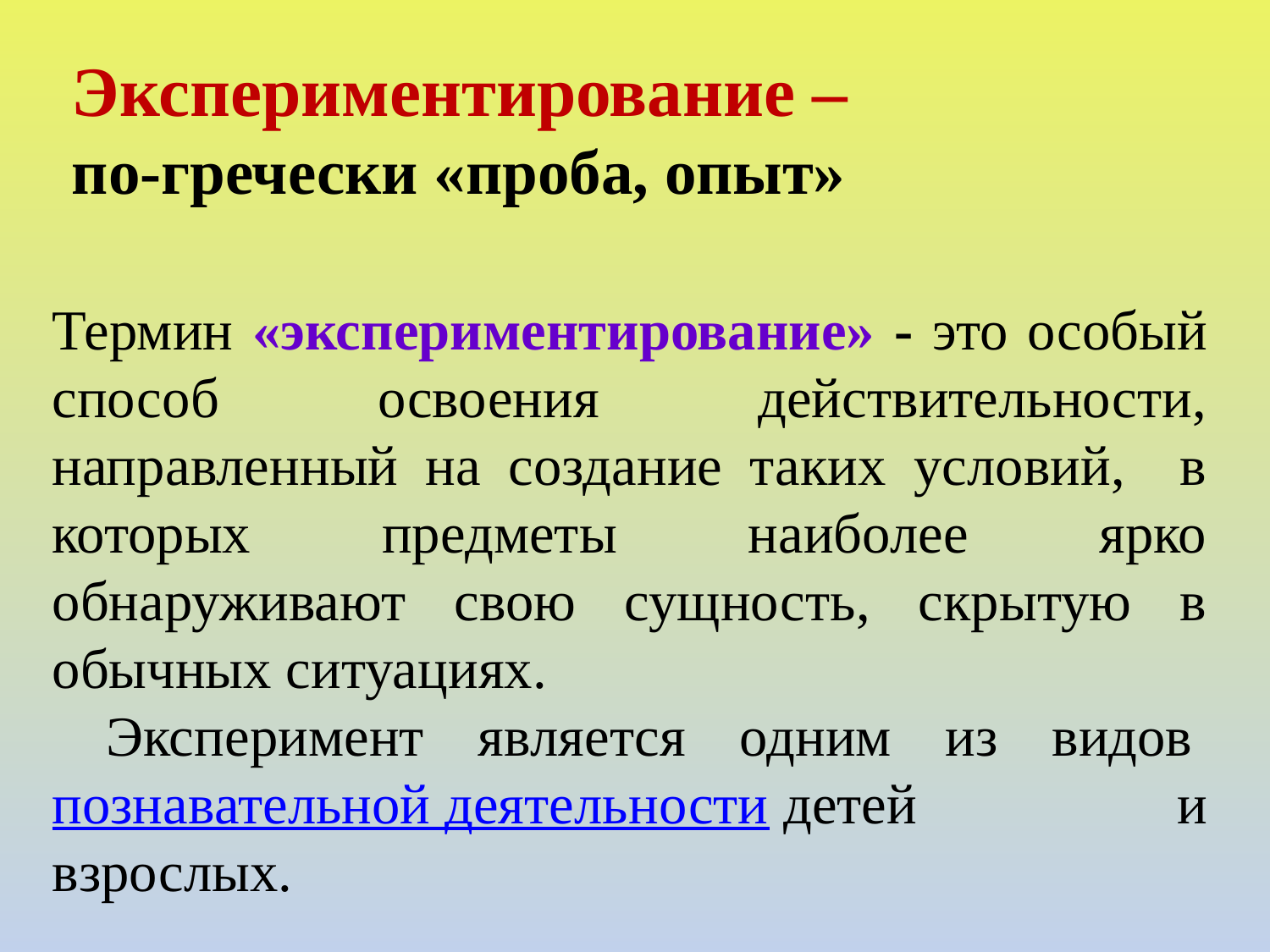

Экспериментирование –
по-гречески «проба, опыт»
Термин «экспериментирование» - это особый способ освоения действительности, направленный на создание таких условий,  в которых предметы наиболее ярко обнаруживают свою сущность, скрытую в обычных ситуациях.
 Эксперимент является одним из видов познавательной деятельности детей и взрослых.